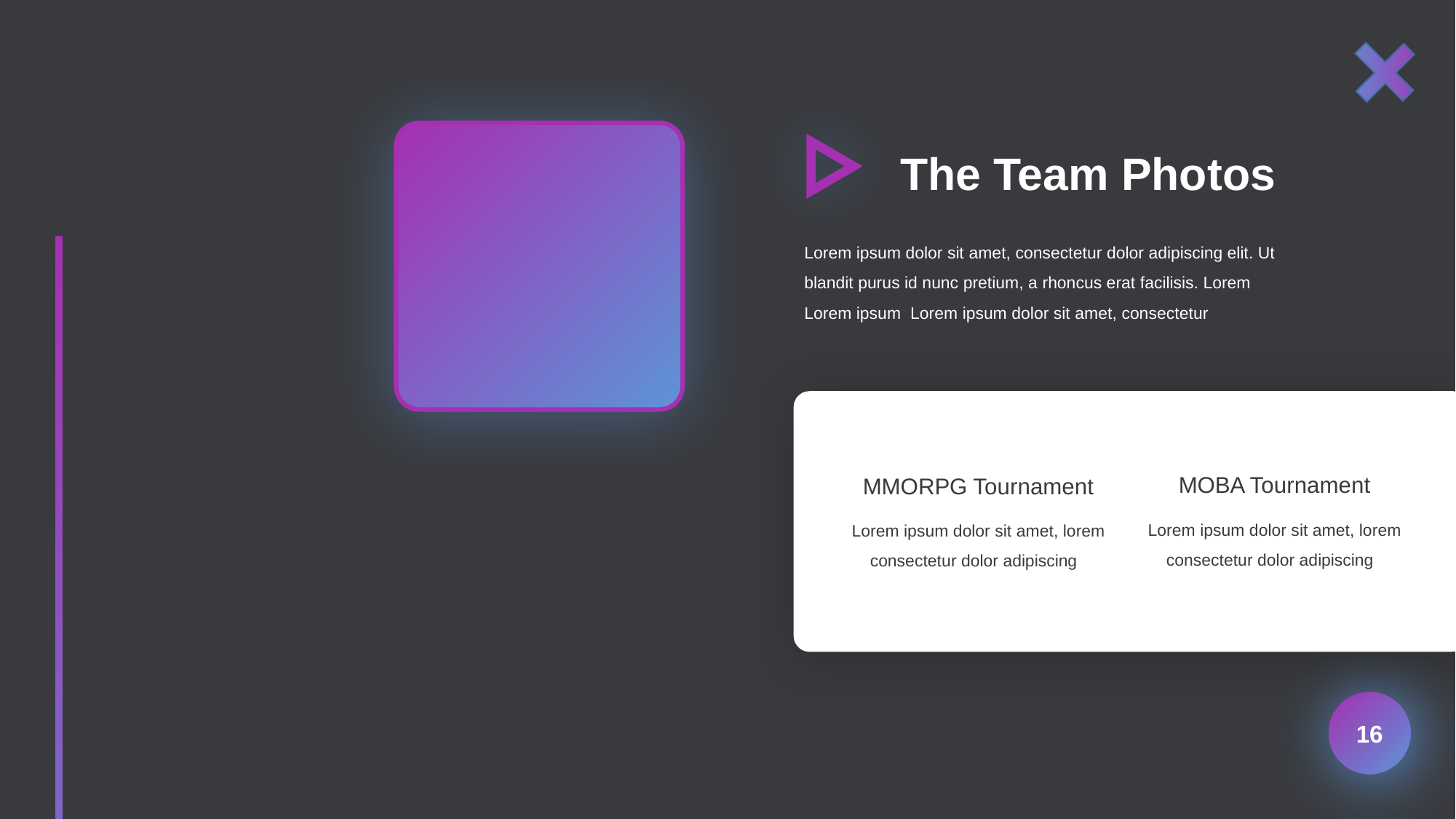

The Team Photos

Lorem ipsum dolor sit amet, consectetur dolor adipiscing elit. Ut blandit purus id nunc pretium, a rhoncus erat facilisis. Lorem  Lorem ipsum  Lorem ipsum dolor sit amet, consectetur

MOBA Tournament
Lorem ipsum dolor sit amet, lorem consectetur dolor adipiscing
MMORPG Tournament
Lorem ipsum dolor sit amet, lorem consectetur dolor adipiscing